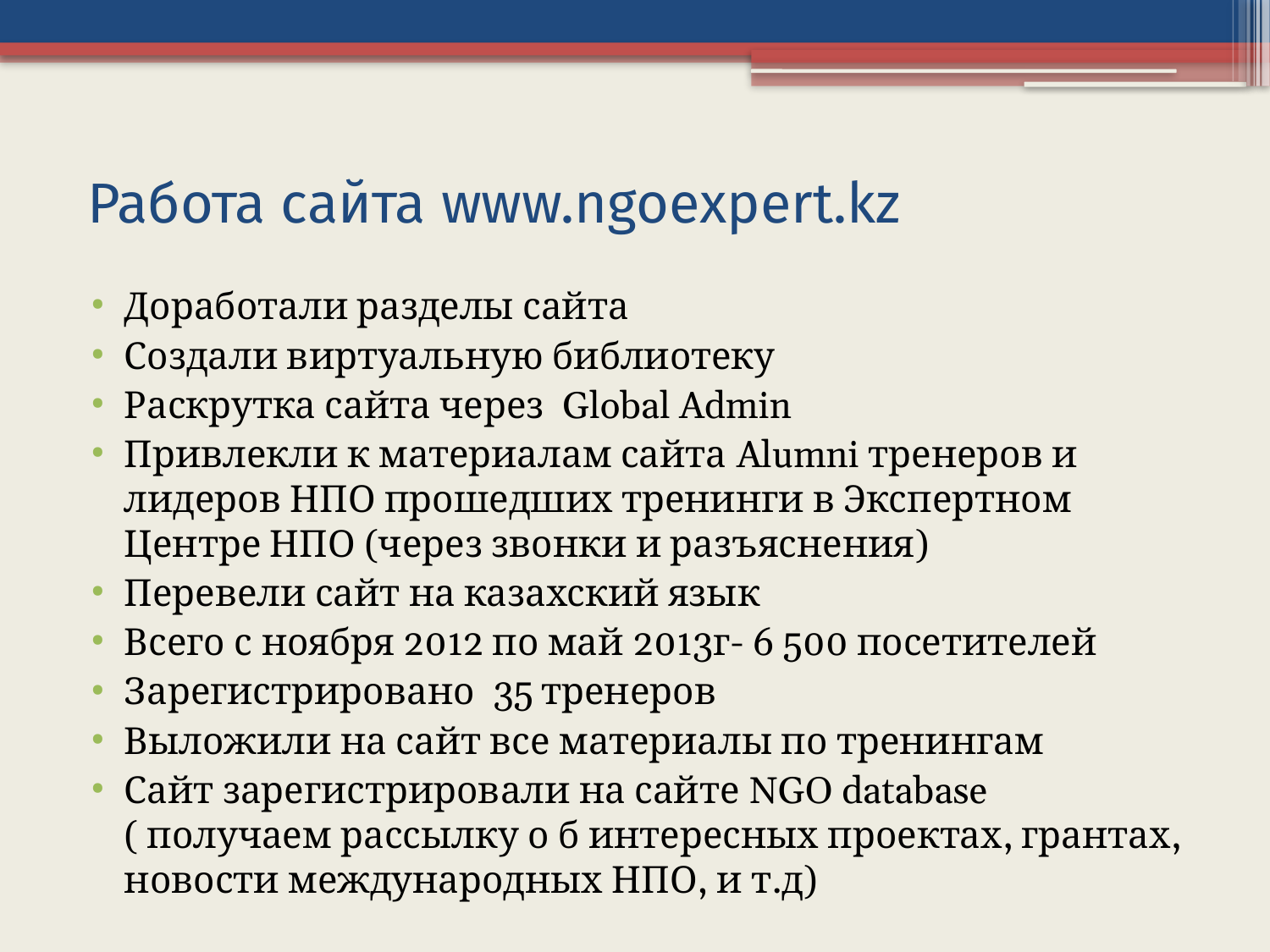

# Работа сайта www.ngoexpert.kz
Доработали разделы сайта
Создали виртуальную библиотеку
Раскрутка сайта через  Global Admin
Привлекли к материалам сайта Alumni тренеров и лидеров НПО прошедших тренинги в Экспертном Центре НПО (через звонки и разъяснения)
Перевели сайт на казахский язык
Всего с ноября 2012 по май 2013г- 6 500 посетителей
Зарегистрировано  35 тренеров
Выложили на сайт все материалы по тренингам
Сайт зарегистрировали на сайте NGO database ( получаем рассылку о б интересных проектах, грантах, новости международных НПО, и т.д)